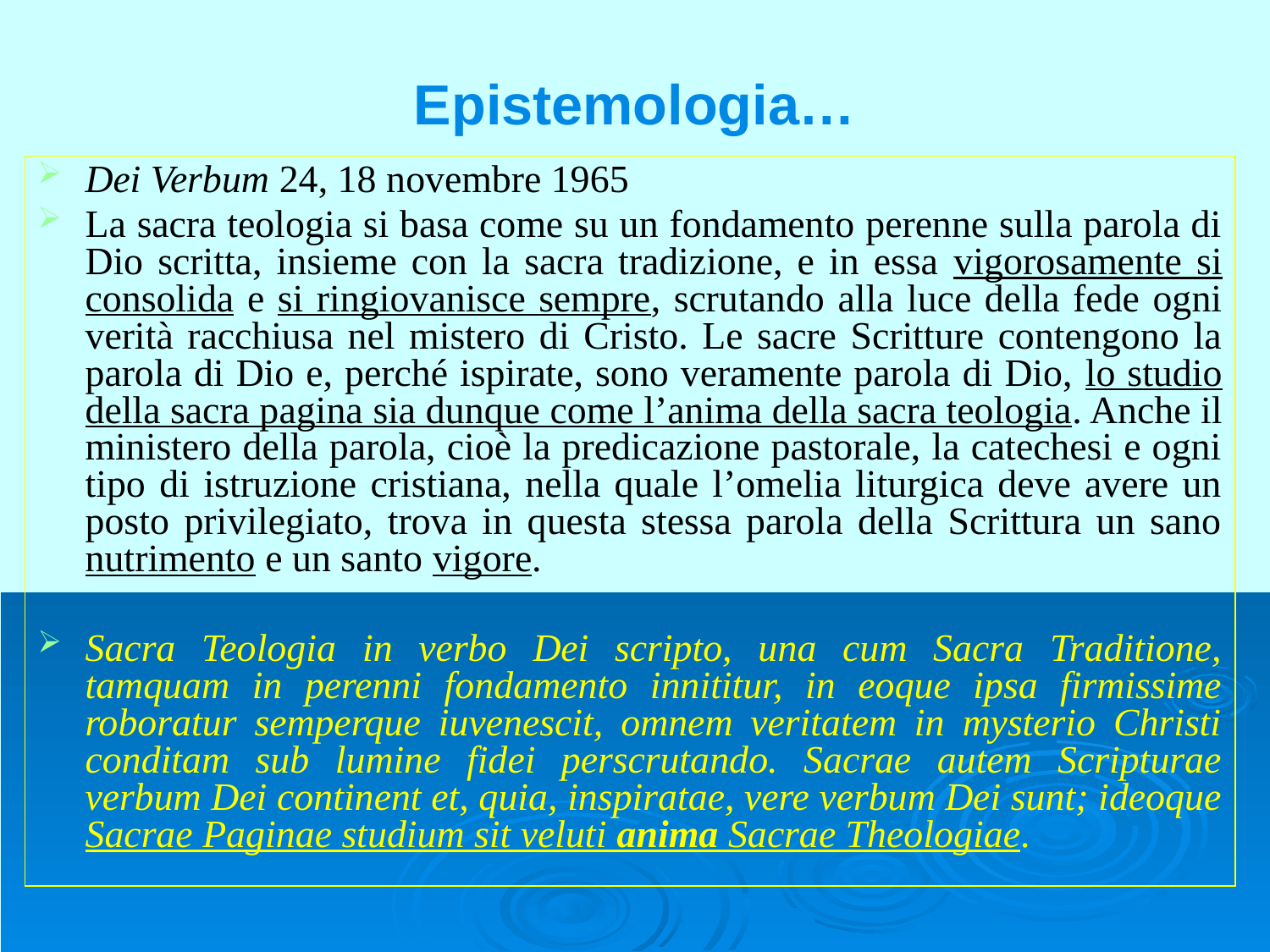

# Epistemologia…
Dei Verbum 24, 18 novembre 1965
La sacra teologia si basa come su un fondamento perenne sulla parola di Dio scritta, insieme con la sacra tradizione, e in essa vigorosamente si consolida e si ringiovanisce sempre, scrutando alla luce della fede ogni verità racchiusa nel mistero di Cristo. Le sacre Scritture contengono la parola di Dio e, perché ispirate, sono veramente parola di Dio, lo studio della sacra pagina sia dunque come l’anima della sacra teologia. Anche il ministero della parola, cioè la predicazione pastorale, la catechesi e ogni tipo di istruzione cristiana, nella quale l’omelia liturgica deve avere un posto privilegiato, trova in questa stessa parola della Scrittura un sano nutrimento e un santo vigore.

Sacra Teologia in verbo Dei scripto, una cum Sacra Traditione, tamquam in perenni fondamento innititur, in eoque ipsa firmissime roboratur semperque iuvenescit, omnem veritatem in mysterio Christi conditam sub lumine fidei perscrutando. Sacrae autem Scripturae verbum Dei continent et, quia, inspiratae, vere verbum Dei sunt; ideoque Sacrae Paginae studium sit veluti anima Sacrae Theologiae.